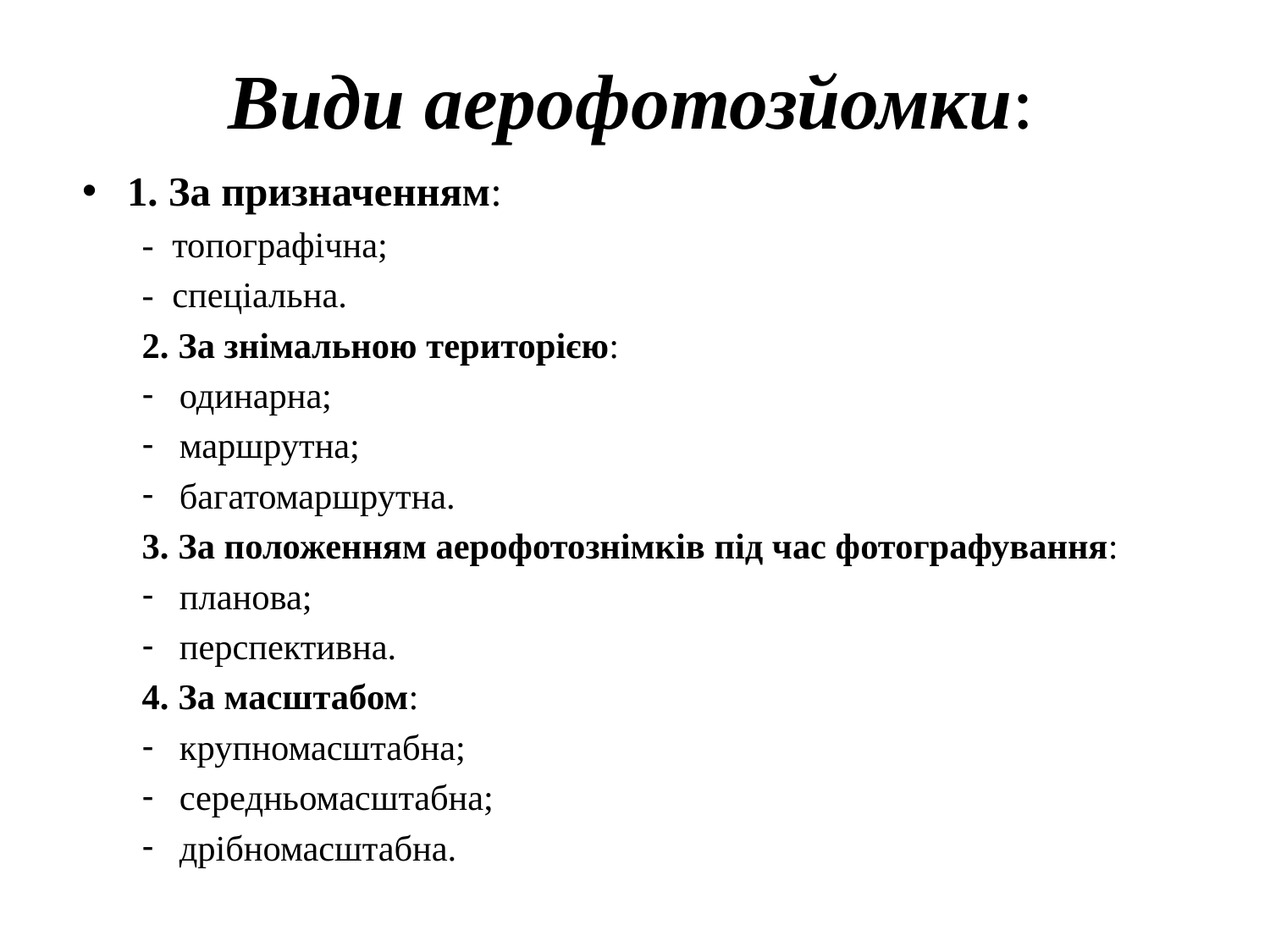

# Види аерофотозйомки:
1. За призначенням:
-  топографічна;
-  спеціальна.
2. За знімальною територією:
одинарна;
маршрутна;
багатомаршрутна.
3. За положенням аерофотознімків під час фотографування:
планова;
перспективна.
4. За масштабом:
крупномасштабна;
середньомасштабна;
дрібномасштабна.